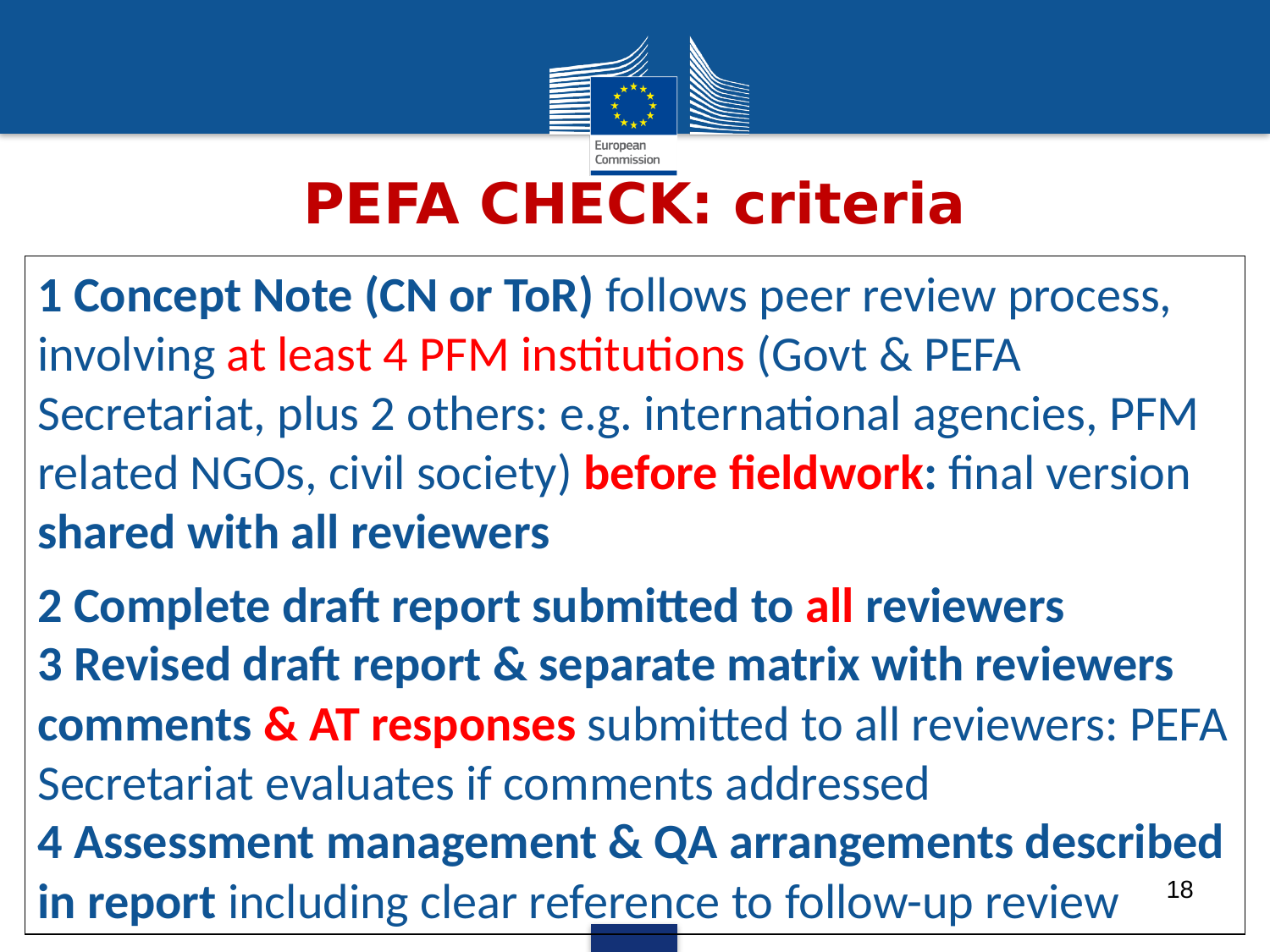

# PEFA CHECK: criteria
1 Concept Note (CN or ToR) follows peer review process, involving at least 4 PFM institutions (Govt & PEFA Secretariat, plus 2 others: e.g. international agencies, PFM related NGOs, civil society) before fieldwork: final version shared with all reviewers
2 Complete draft report submitted to all reviewers
3 Revised draft report & separate matrix with reviewers comments & AT responses submitted to all reviewers: PEFA Secretariat evaluates if comments addressed
4 Assessment management & QA arrangements described in report including clear reference to follow-up review
18